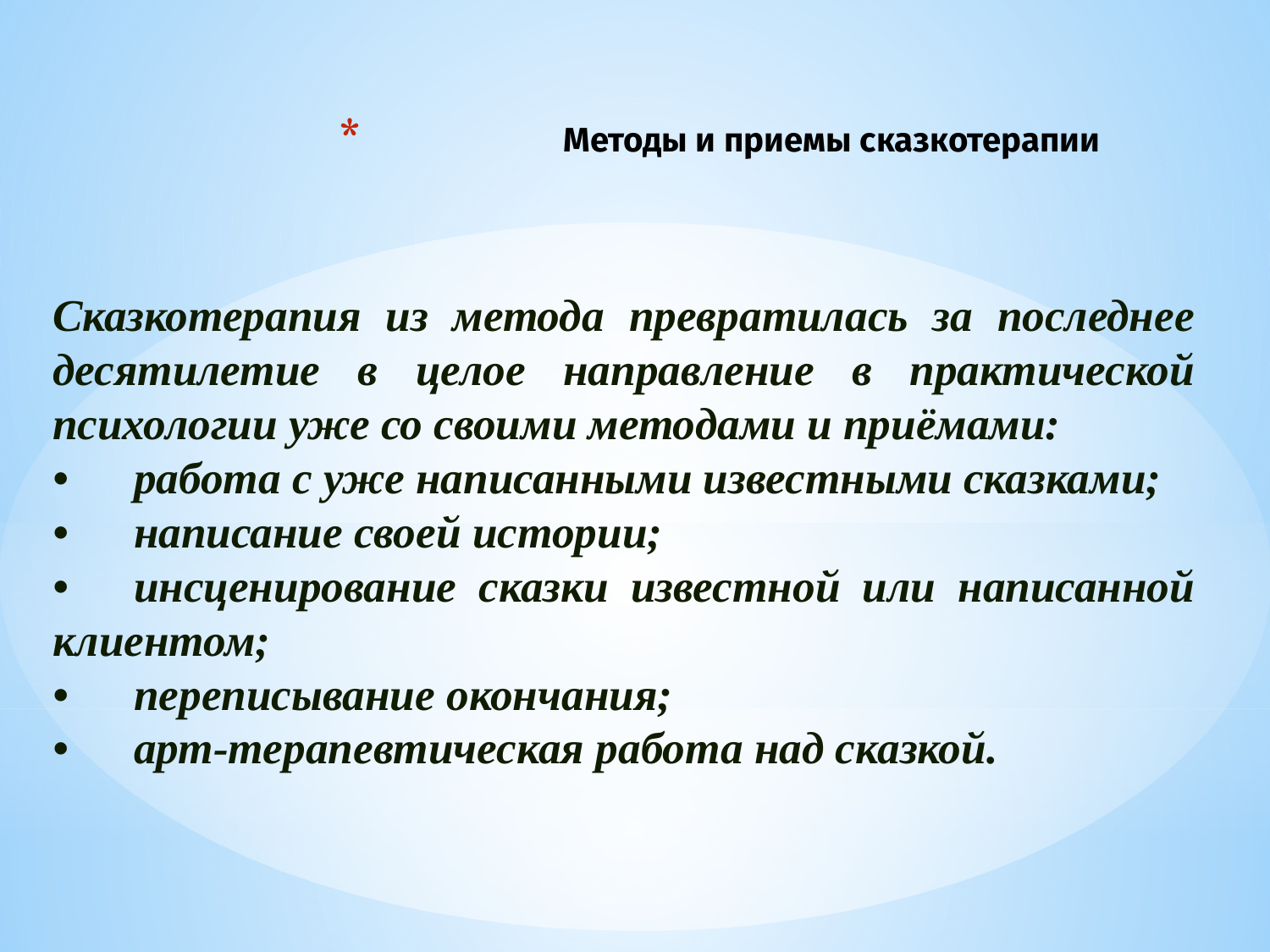

# Методы и приемы сказкотерапии

Сказкотерапия из метода превратилась за последнее десятилетие в целое направление в практической психологии уже со своими методами и приёмами:
•	работа с уже написанными известными сказками;
•	написание своей истории;
•	инсценирование сказки известной или написанной клиентом;
•	переписывание окончания;
•	арт-терапевтическая работа над сказкой.